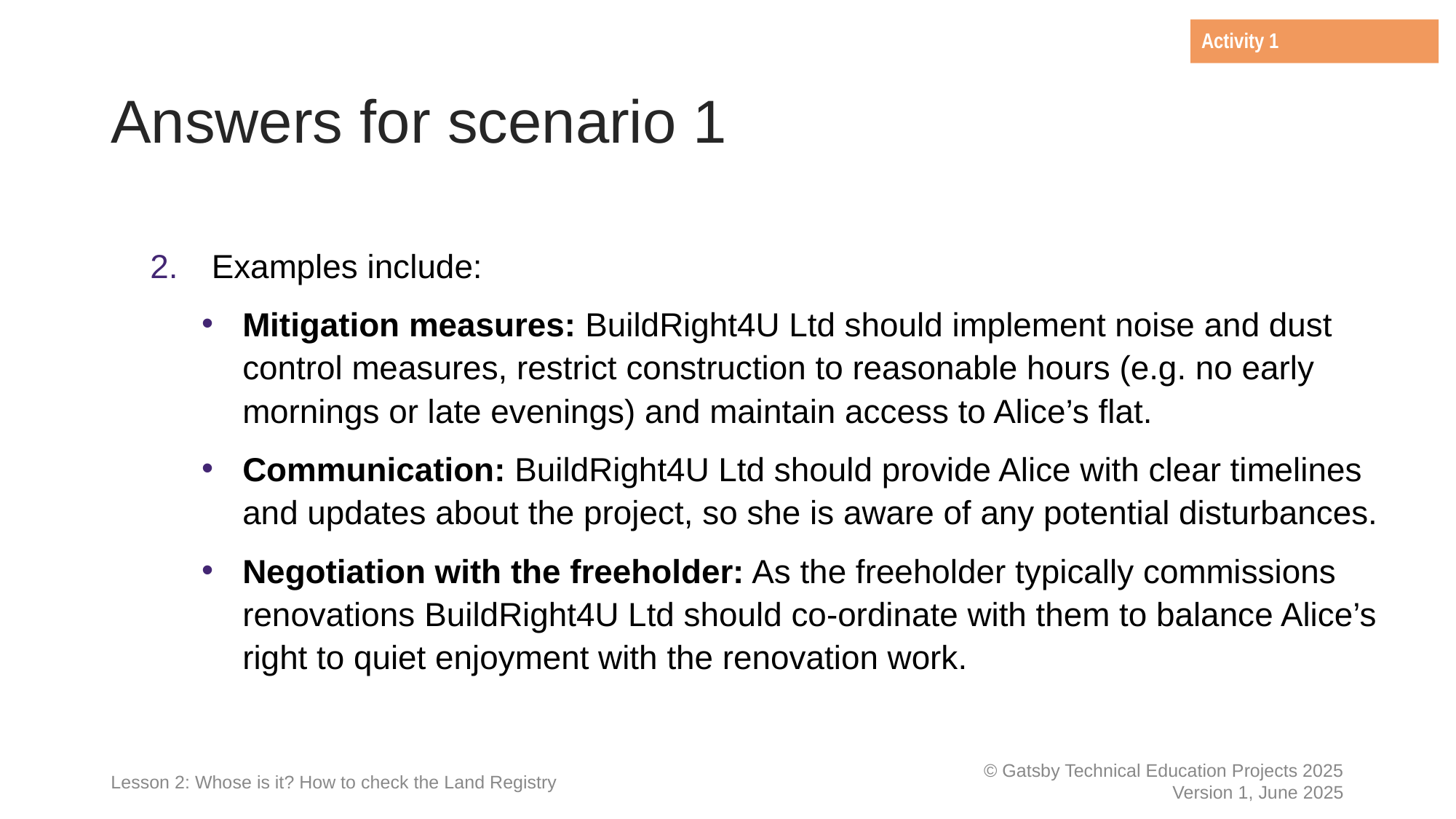

Activity 1
# Answers for scenario 1
Examples include:
Mitigation measures: BuildRight4U Ltd should implement noise and dust control measures, restrict construction to reasonable hours (e.g. no early mornings or late evenings) and maintain access to Alice’s flat.
Communication: BuildRight4U Ltd should provide Alice with clear timelines and updates about the project, so she is aware of any potential disturbances.
Negotiation with the freeholder: As the freeholder typically commissions renovations BuildRight4U Ltd should co-ordinate with them to balance Alice’s right to quiet enjoyment with the renovation work.

Lesson 2: Whose is it? How to check the Land Registry